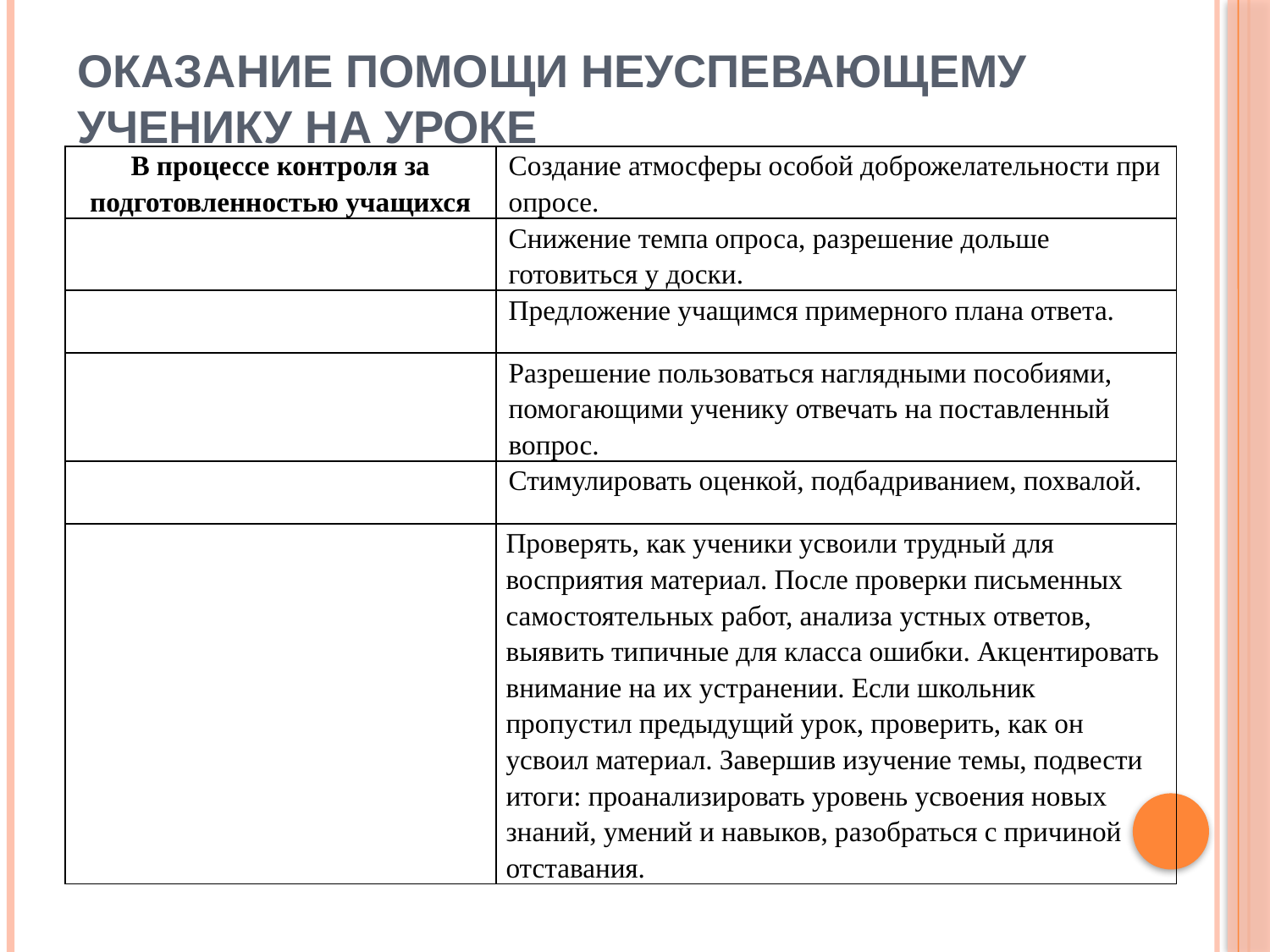

# Оказание помощи неуспевающему ученику на уроке
| В процессе контроля за подготовленностью учащихся | Создание атмосферы особой доброжелательности при опросе. |
| --- | --- |
|  | Снижение темпа опроса, разрешение дольше готовиться у доски. |
|  | Предложение учащимся примерного плана ответа. |
|  | Разрешение пользоваться наглядными пособиями, помогающими ученику отвечать на поставленный вопрос. |
|  | Стимулировать оценкой, подбадриванием, похвалой. |
|  | Проверять, как ученики усвоили трудный для восприятия материал. После проверки письменных самостоятельных работ, анализа устных ответов, выявить типичные для класса ошибки. Акцентировать внимание на их устранении. Если школьник пропустил предыдущий урок, проверить, как он усвоил материал. Завершив изучение темы, подвести итоги: проанализировать уровень усвоения новых знаний, умений и навыков, разобраться с причиной отставания. |